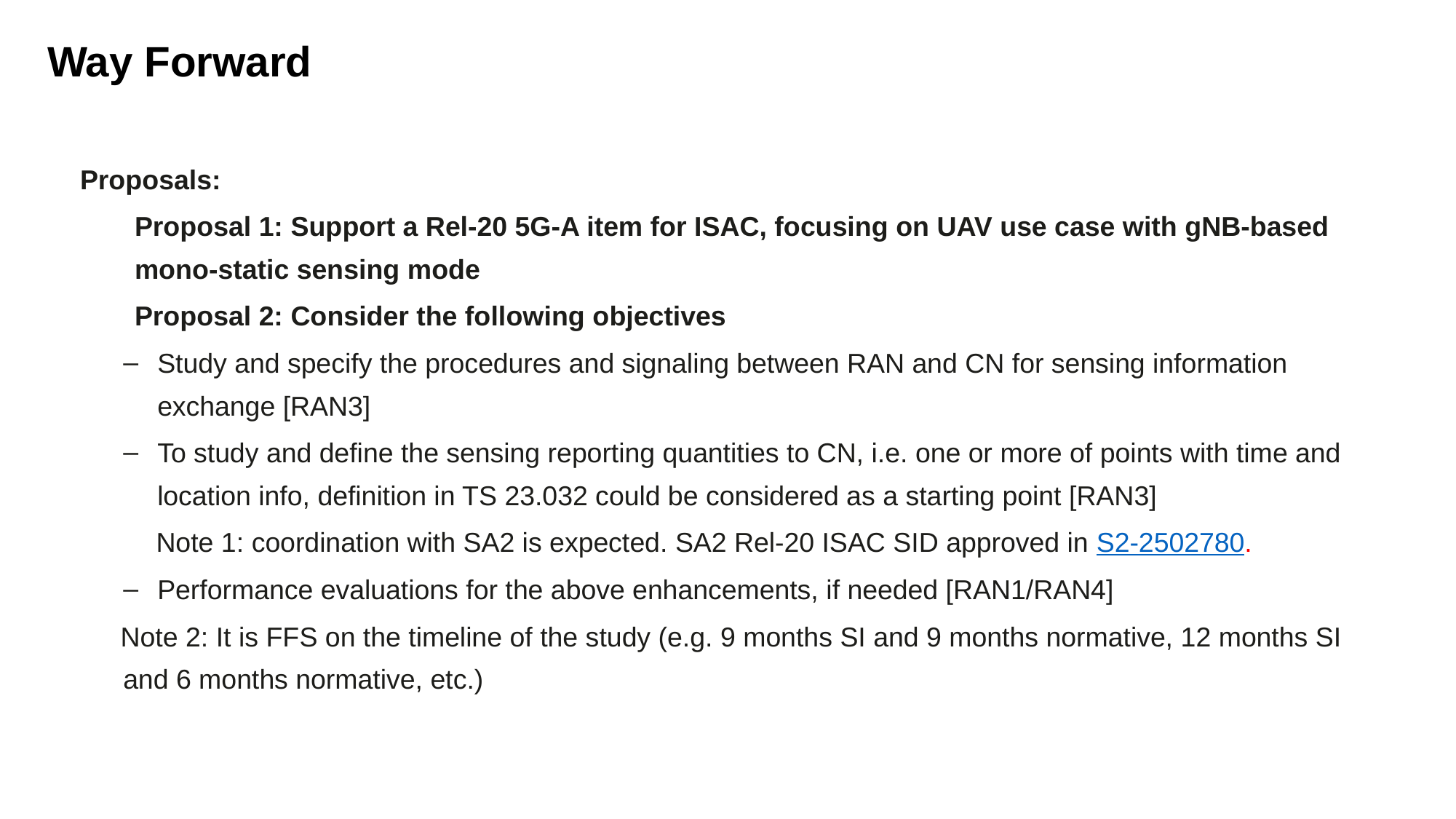

# Way Forward
Proposals:
Proposal 1: Support a Rel-20 5G-A item for ISAC, focusing on UAV use case with gNB-based mono-static sensing mode
Proposal 2: Consider the following objectives
Study and specify the procedures and signaling between RAN and CN for sensing information exchange [RAN3]
To study and define the sensing reporting quantities to CN, i.e. one or more of points with time and location info, definition in TS 23.032 could be considered as a starting point [RAN3]
Note 1: coordination with SA2 is expected. SA2 Rel-20 ISAC SID approved in S2-2502780.
Performance evaluations for the above enhancements, if needed [RAN1/RAN4]
Note 2: It is FFS on the timeline of the study (e.g. 9 months SI and 9 months normative, 12 months SI and 6 months normative, etc.)